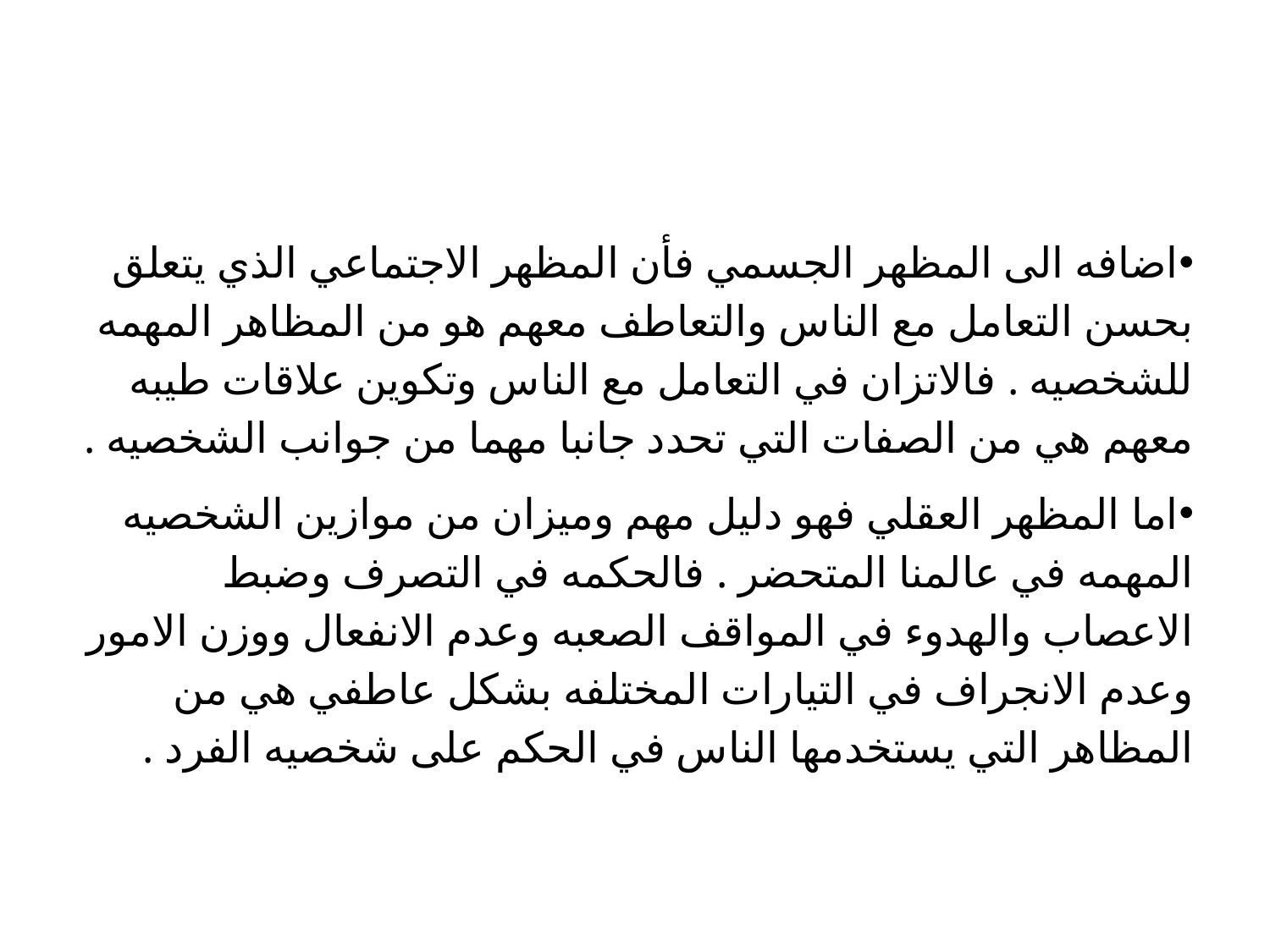

#
اضافه الى المظهر الجسمي فأن المظهر الاجتماعي الذي يتعلق بحسن التعامل مع الناس والتعاطف معهم هو من المظاهر المهمه للشخصيه . فالاتزان في التعامل مع الناس وتكوين علاقات طيبه معهم هي من الصفات التي تحدد جانبا مهما من جوانب الشخصيه .
اما المظهر العقلي فهو دليل مهم وميزان من موازين الشخصيه المهمه في عالمنا المتحضر . فالحكمه في التصرف وضبط الاعصاب والهدوء في المواقف الصعبه وعدم الانفعال ووزن الامور وعدم الانجراف في التيارات المختلفه بشكل عاطفي هي من المظاهر التي يستخدمها الناس في الحكم على شخصيه الفرد .